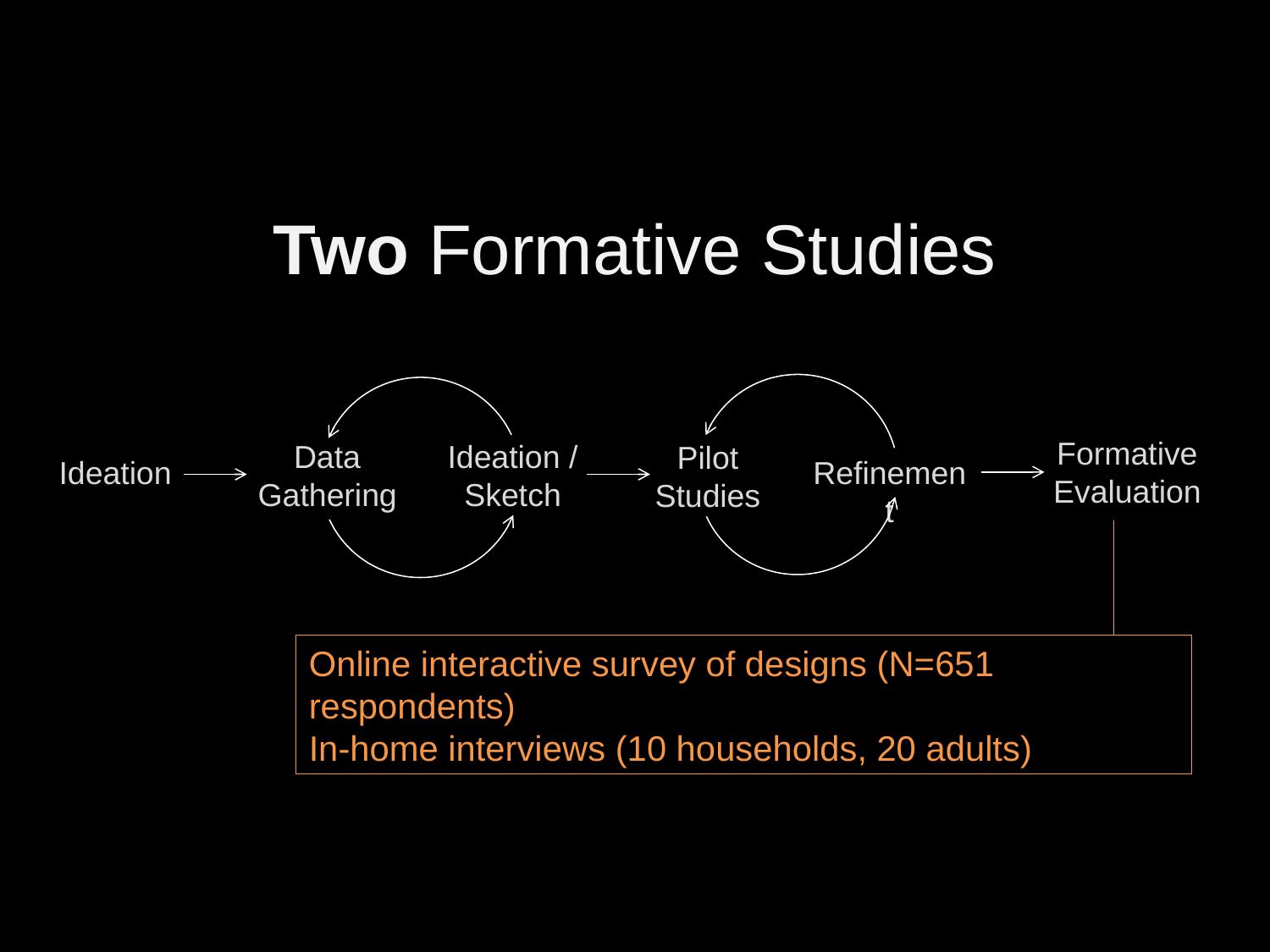

Two Formative Studies

Data
Gathering
Ideation / Sketch
Pilot Studies
Refinement
Ideation
Formative
Evaluation
Online interactive survey of designs (N=651 respondents)
In-home interviews (10 households, 20 adults)